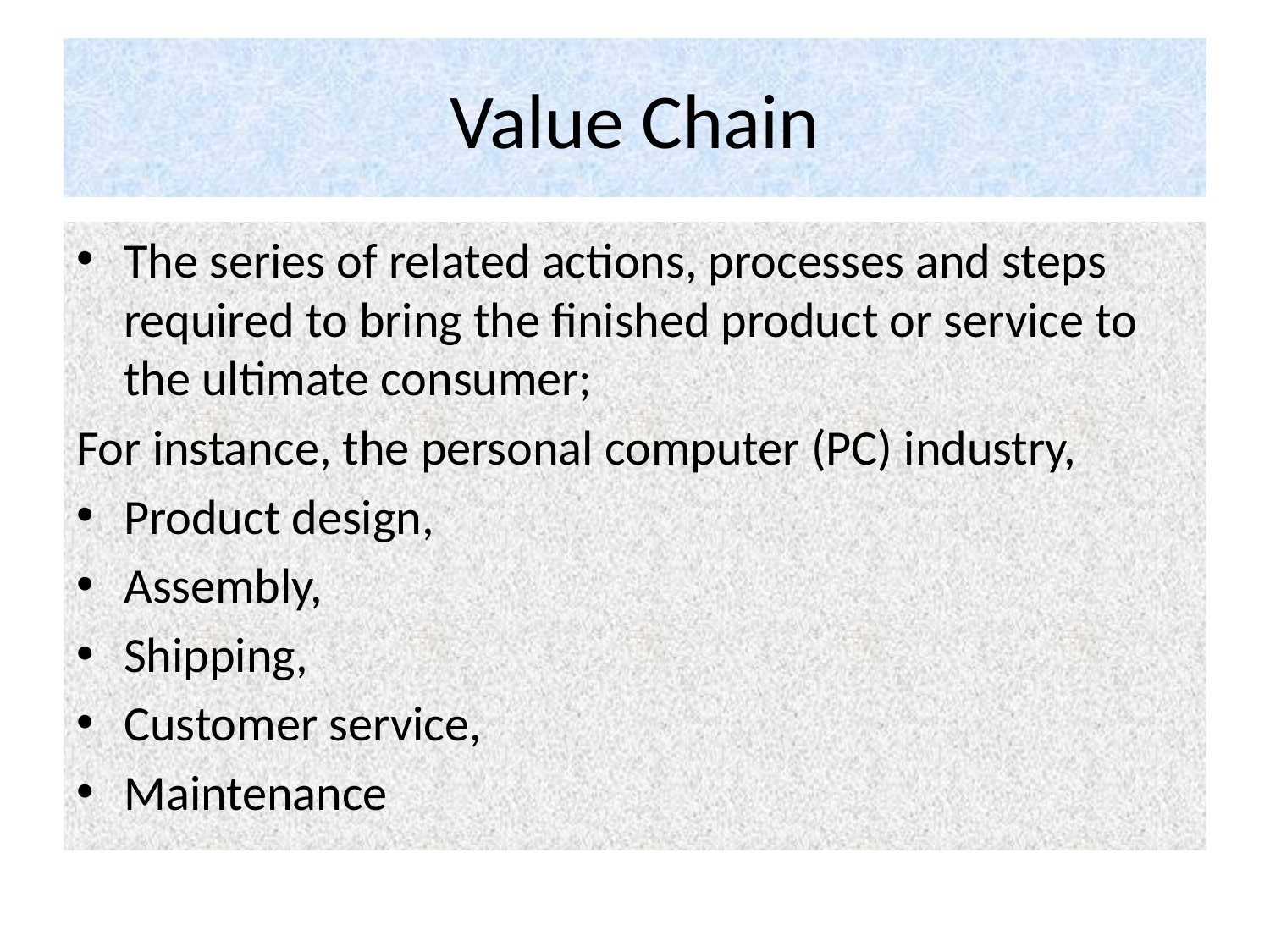

# Value Chain
The series of related actions, processes and steps required to bring the finished product or service to the ultimate consumer;
For instance, the personal computer (PC) industry,
Product design,
Assembly,
Shipping,
Customer service,
Maintenance